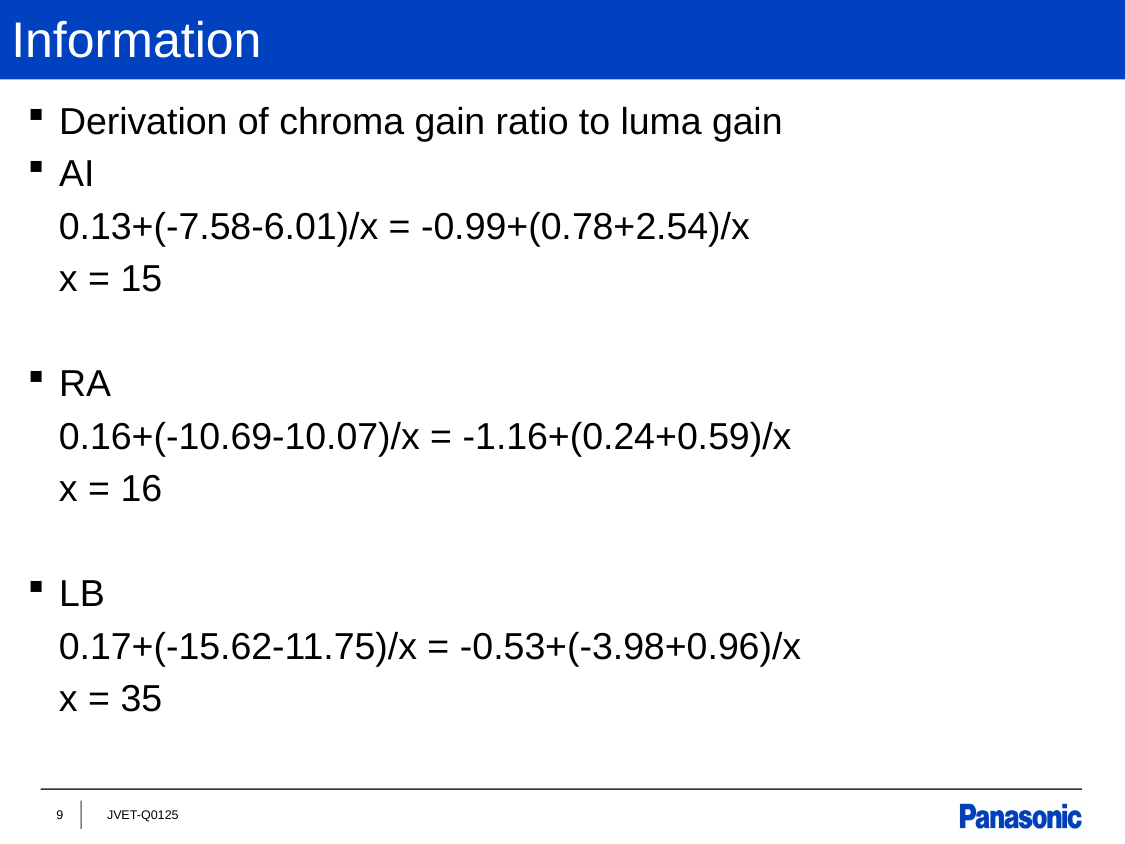

# Information
Derivation of chroma gain ratio to luma gain
AI
   0.13+(-7.58-6.01)/x = -0.99+(0.78+2.54)/x
   x = 15

RA
   0.16+(-10.69-10.07)/x = -1.16+(0.24+0.59)/x
   x = 16

LB
   0.17+(-15.62-11.75)/x = -0.53+(-3.98+0.96)/x
   x = 35